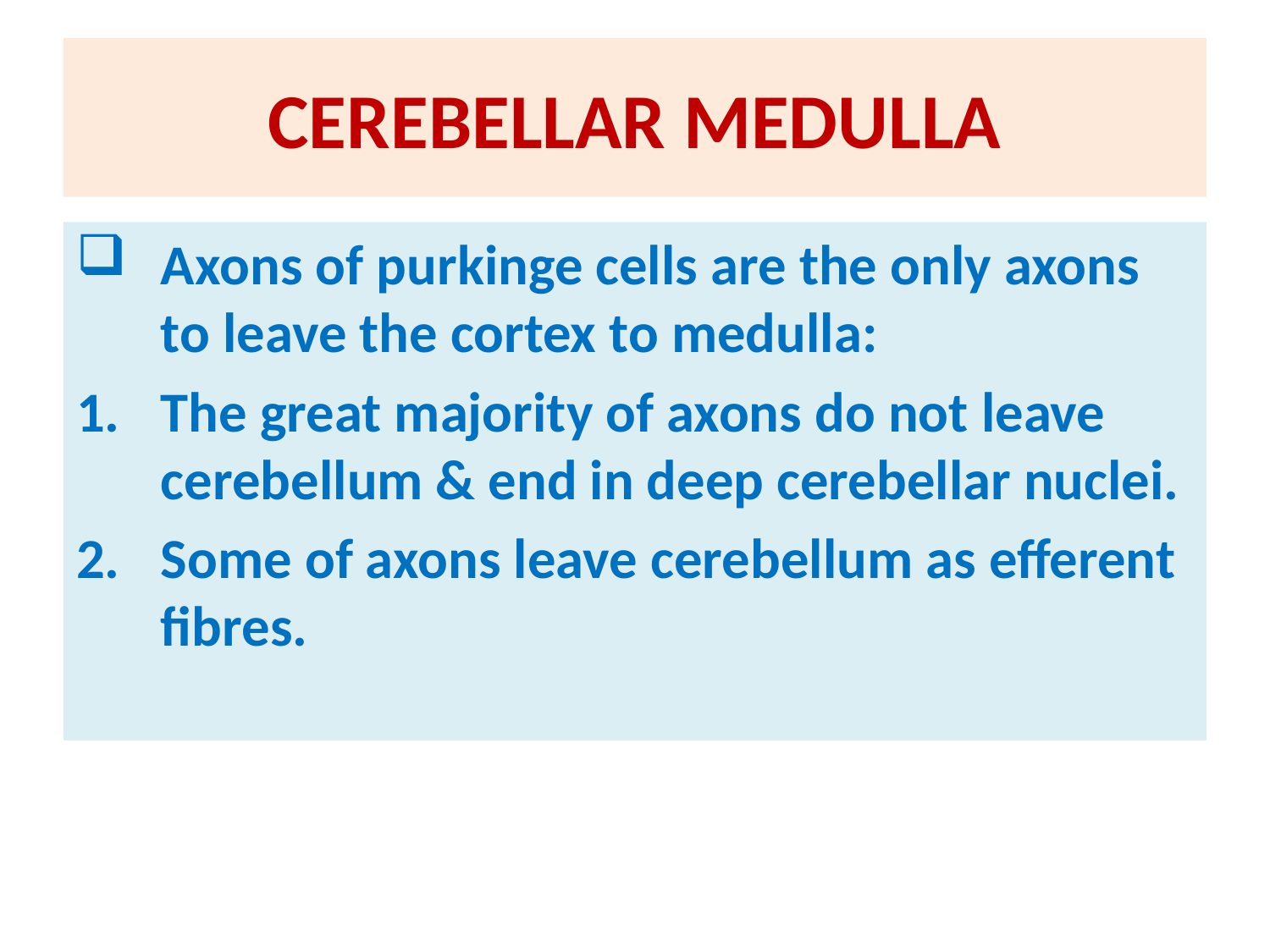

# CEREBELLAR MEDULLA
Axons of purkinge cells are the only axons to leave the cortex to medulla:
The great majority of axons do not leave cerebellum & end in deep cerebellar nuclei.
Some of axons leave cerebellum as efferent fibres.